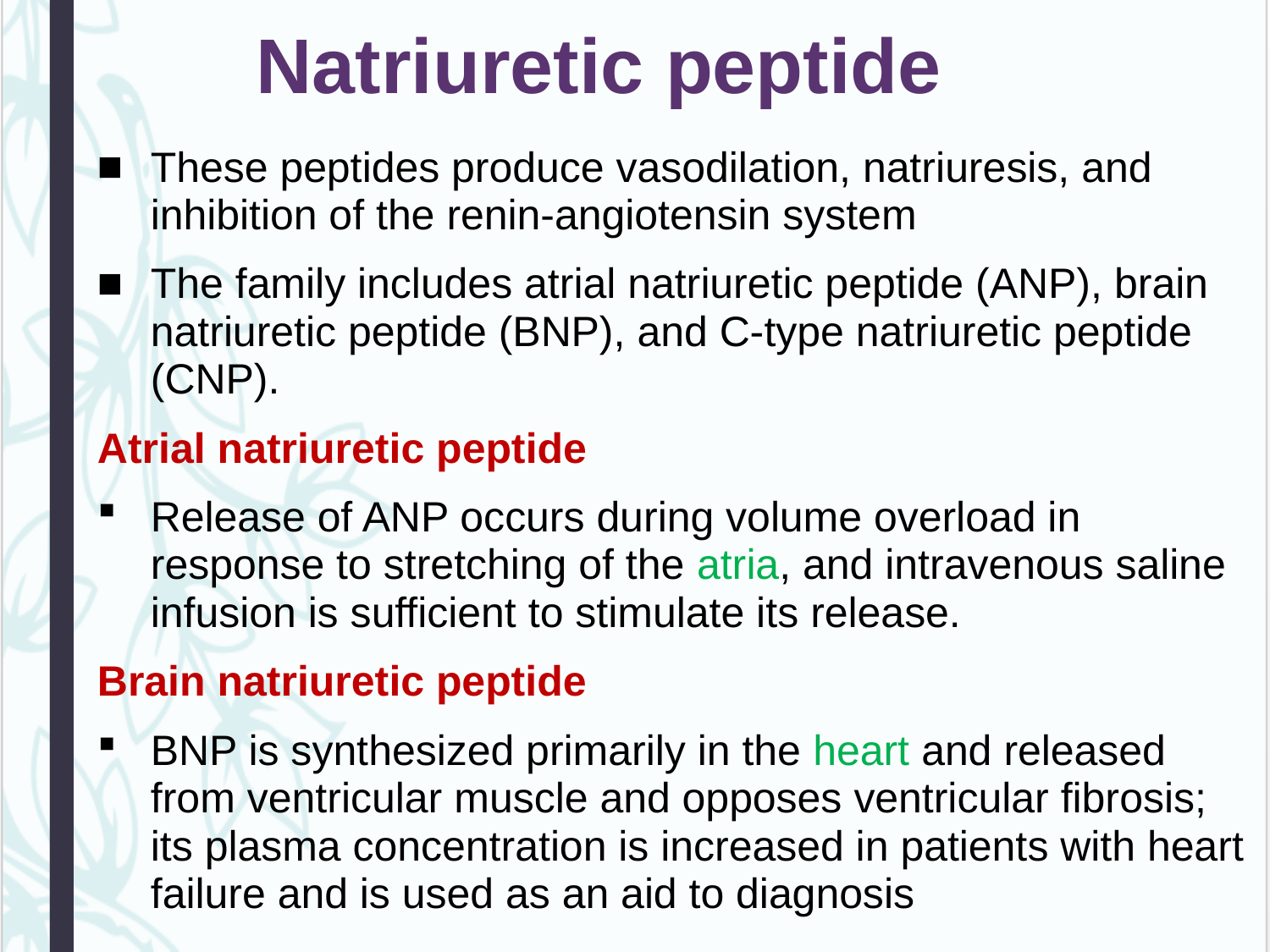

# Natriuretic peptide
These peptides produce vasodilation, natriuresis, and inhibition of the renin-angiotensin system
The family includes atrial natriuretic peptide (ANP), brain natriuretic peptide (BNP), and C-type natriuretic peptide (CNP).
Atrial natriuretic peptide
Release of ANP occurs during volume overload in response to stretching of the atria, and intravenous saline infusion is sufficient to stimulate its release.
Brain natriuretic peptide
BNP is synthesized primarily in the heart and released from ventricular muscle and opposes ventricular fibrosis; its plasma concentration is increased in patients with heart failure and is used as an aid to diagnosis